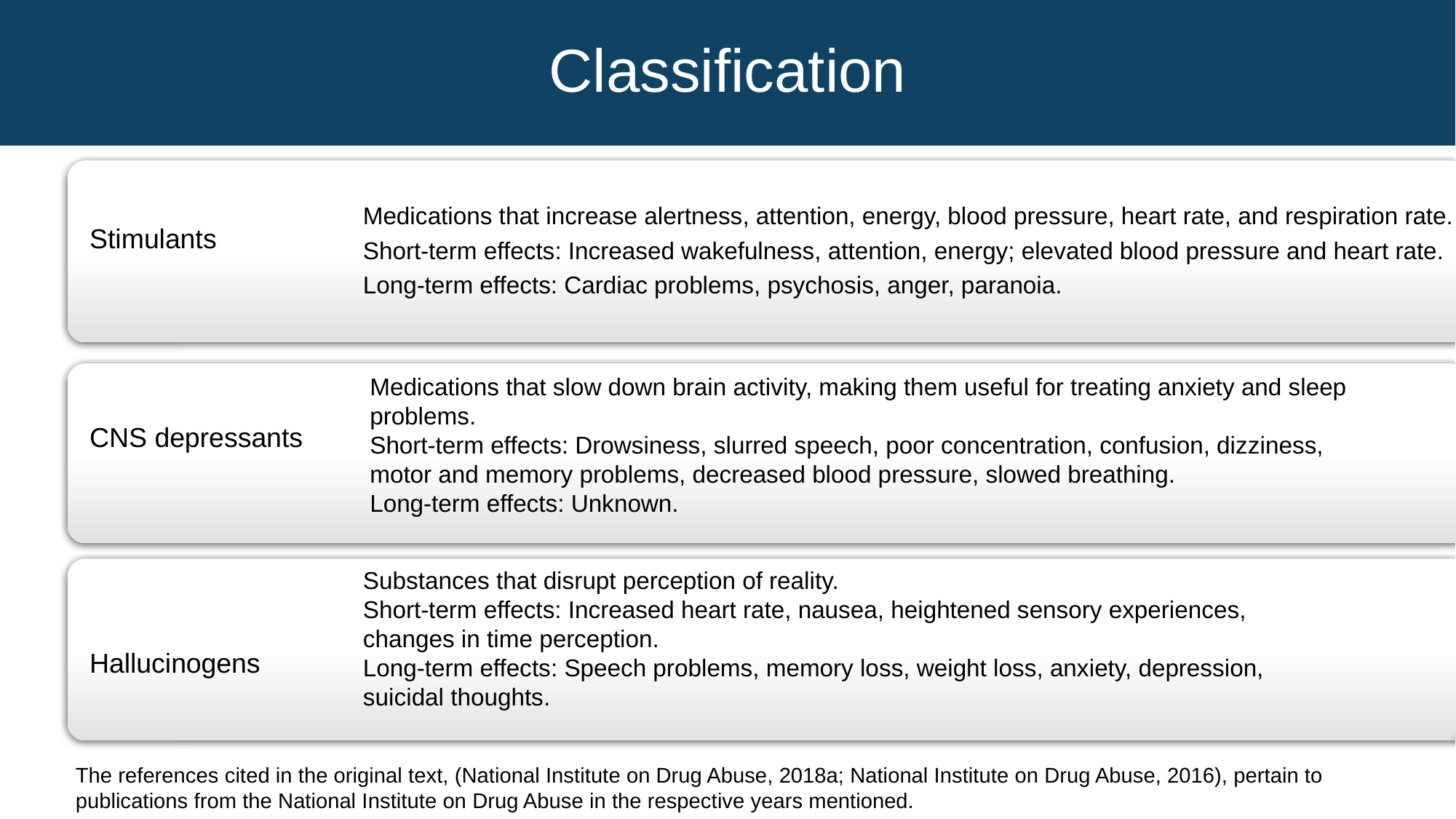

# Classification
Medications that increase alertness, attention, energy, blood pressure, heart rate, and respiration rate.
Short-term effects: Increased wakefulness, attention, energy; elevated blood pressure and heart rate.
Long-term effects: Cardiac problems, psychosis, anger, paranoia.

Stimulants
CNS depressants
Hallucinogens
Medications that slow down brain activity, making them useful for treating anxiety and sleep problems.
Short-term effects: Drowsiness, slurred speech, poor concentration, confusion, dizziness, motor and memory problems, decreased blood pressure, slowed breathing.
Long-term effects: Unknown.

Substances that disrupt perception of reality.
Short-term effects: Increased heart rate, nausea, heightened sensory experiences, changes in time perception.
Long-term effects: Speech problems, memory loss, weight loss, anxiety, depression, suicidal thoughts.
The references cited in the original text, (National Institute on Drug Abuse, 2018a; National Institute on Drug Abuse, 2016), pertain to publications from the National Institute on Drug Abuse in the respective years mentioned.